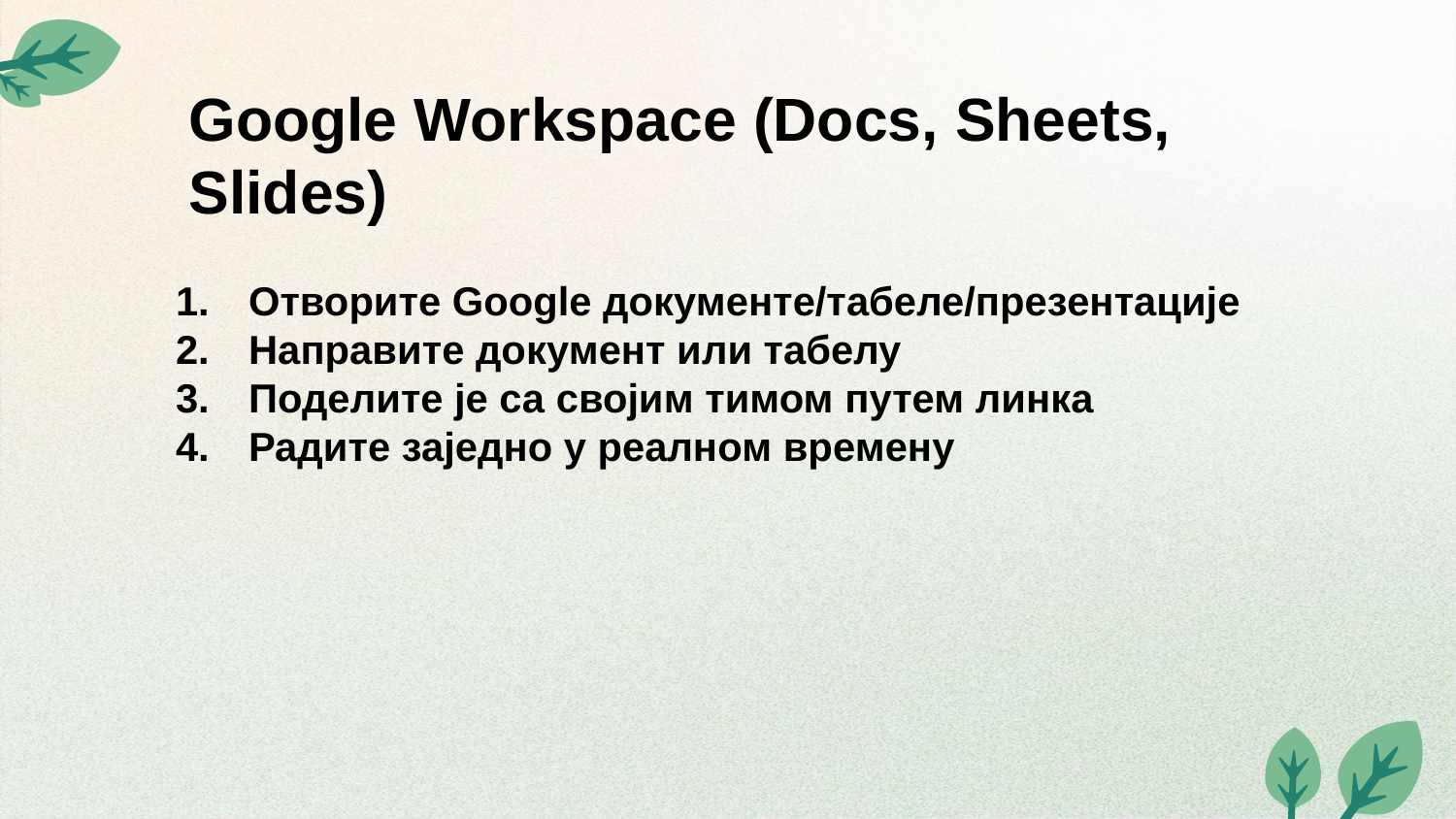

# Google Workspace (Docs, Sheets, Slides)
Отворите Google документе/табеле/презентације
Направите документ или табелу
Поделите је са својим тимом путем линка
Радите заједно у реалном времену